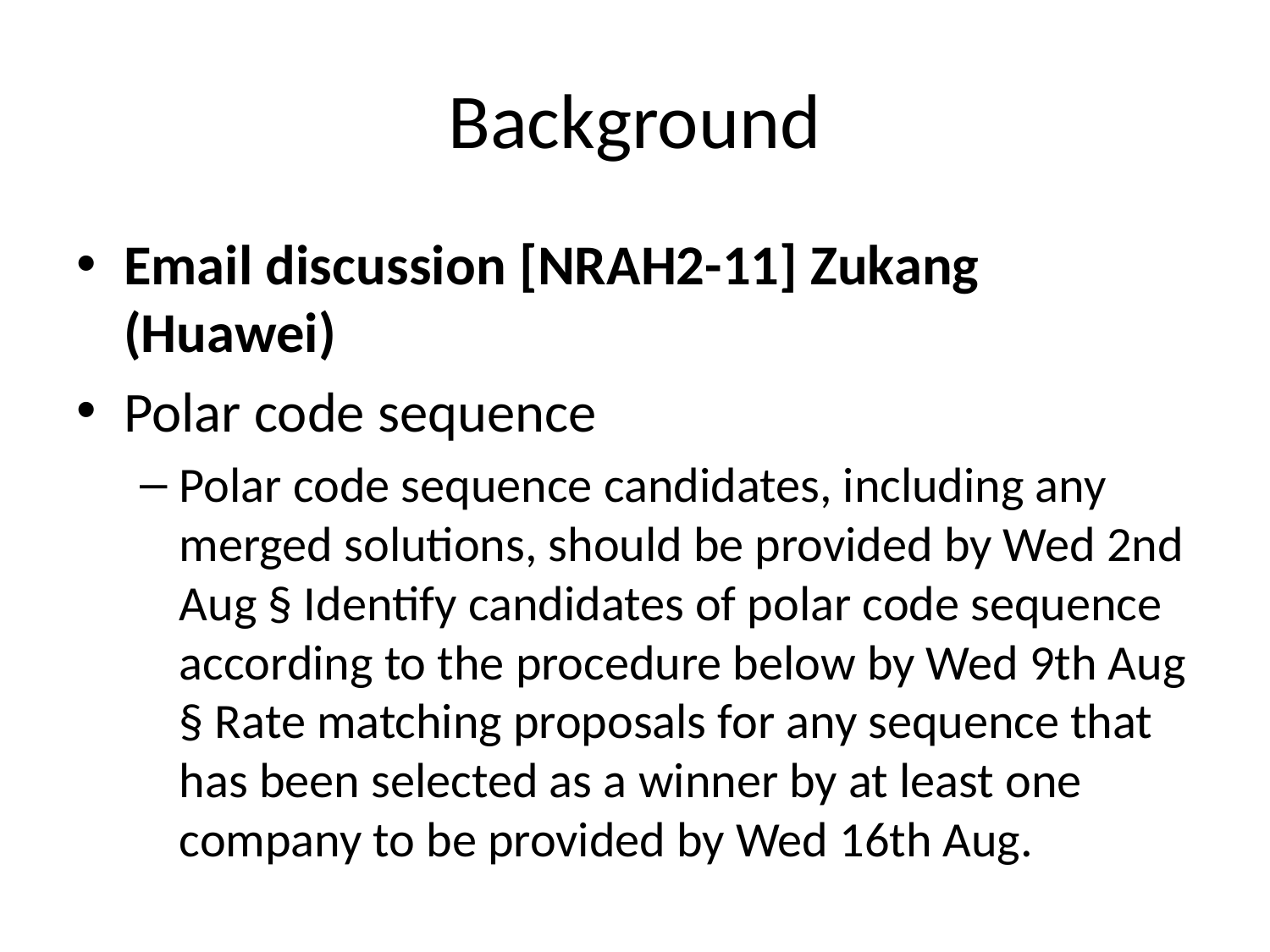

# Background
Email discussion [NRAH2-11] Zukang (Huawei)
Polar code sequence
Polar code sequence candidates, including any merged solutions, should be provided by Wed 2nd Aug § Identify candidates of polar code sequence according to the procedure below by Wed 9th Aug § Rate matching proposals for any sequence that has been selected as a winner by at least one company to be provided by Wed 16th Aug.